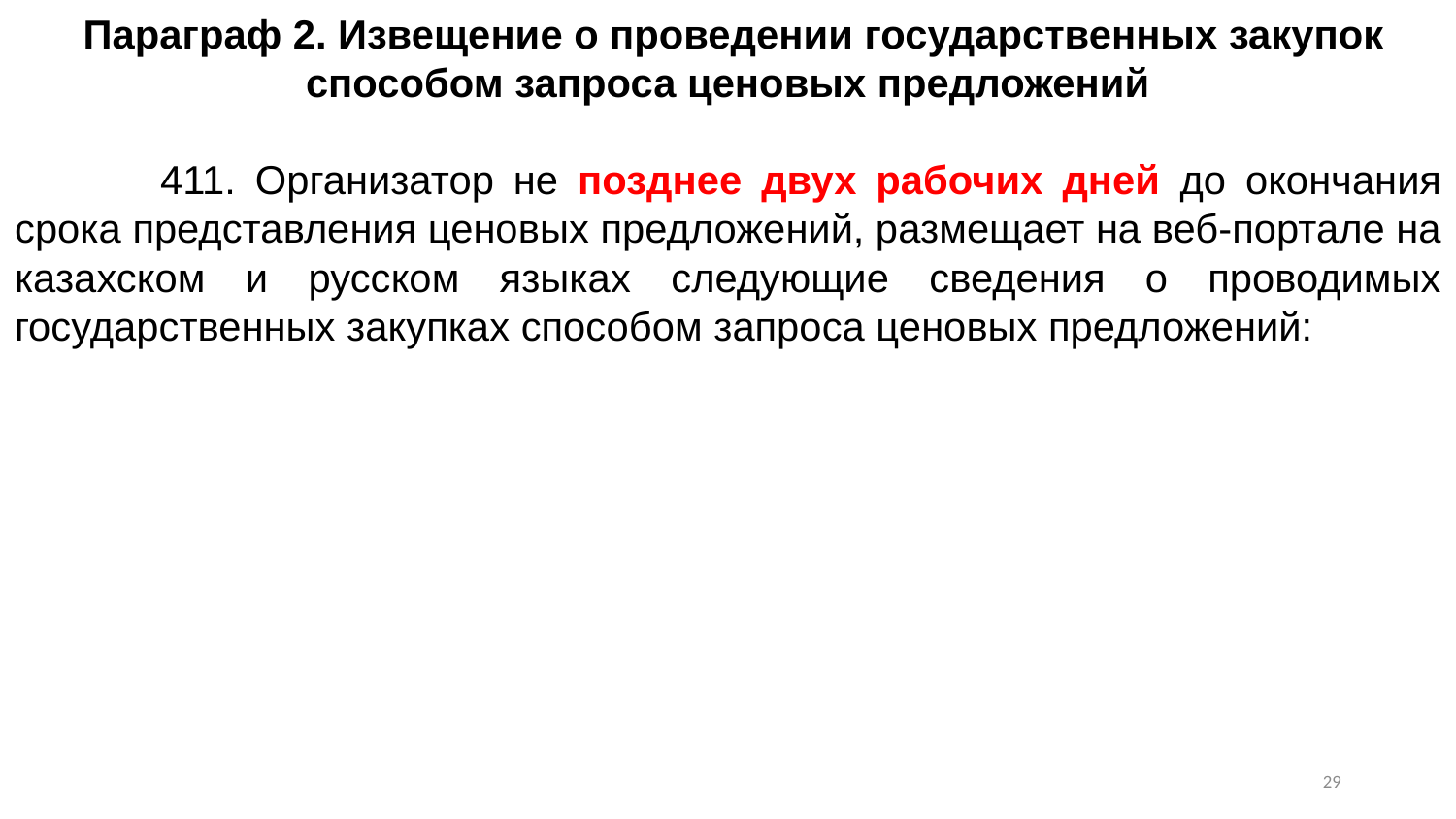

Параграф 2. Извещение о проведении государственных закупок способом запроса ценовых предложений

	411. Организатор не позднее двух рабочих дней до окончания срока представления ценовых предложений, размещает на веб-портале на казахском и русском языках следующие сведения о проводимых государственных закупках способом запроса ценовых предложений:
29